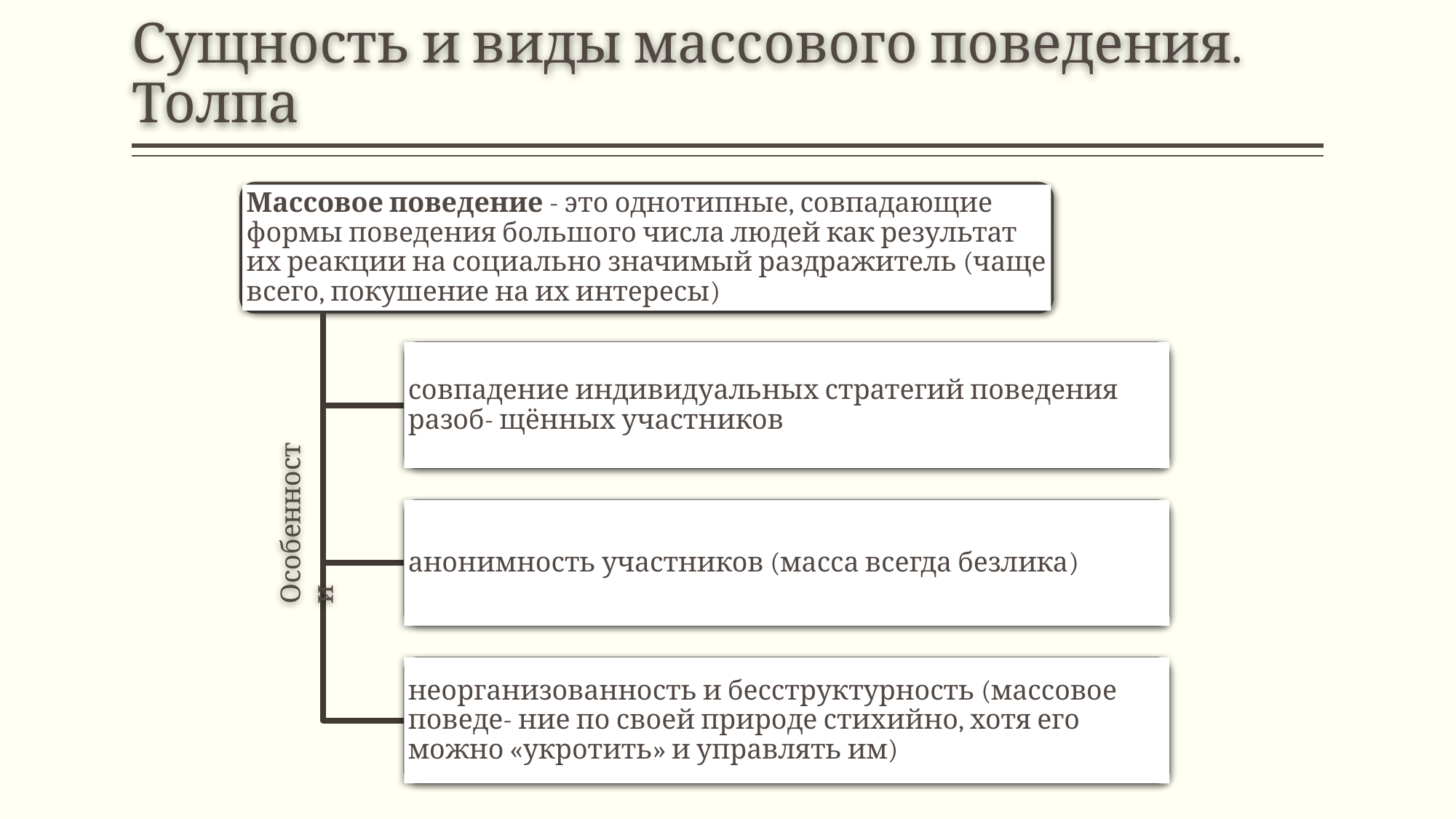

# Сущность и виды массового поведения. Толпа

Массовое поведение - это однотипные, совпадающие формы поведения большого числа людей как результат их реакции на социально значимый раздражитель (чаще всего, покушение на их интересы)

совпадение индивидуальных стратегий поведения разоб- щённых участников

анонимность участников (масса всегда безлика)

неорганизованность и бесструктурность (массовое поведе- ние по своей природе стихийно, хотя его можно «укротить» и управлять им)
Особенности